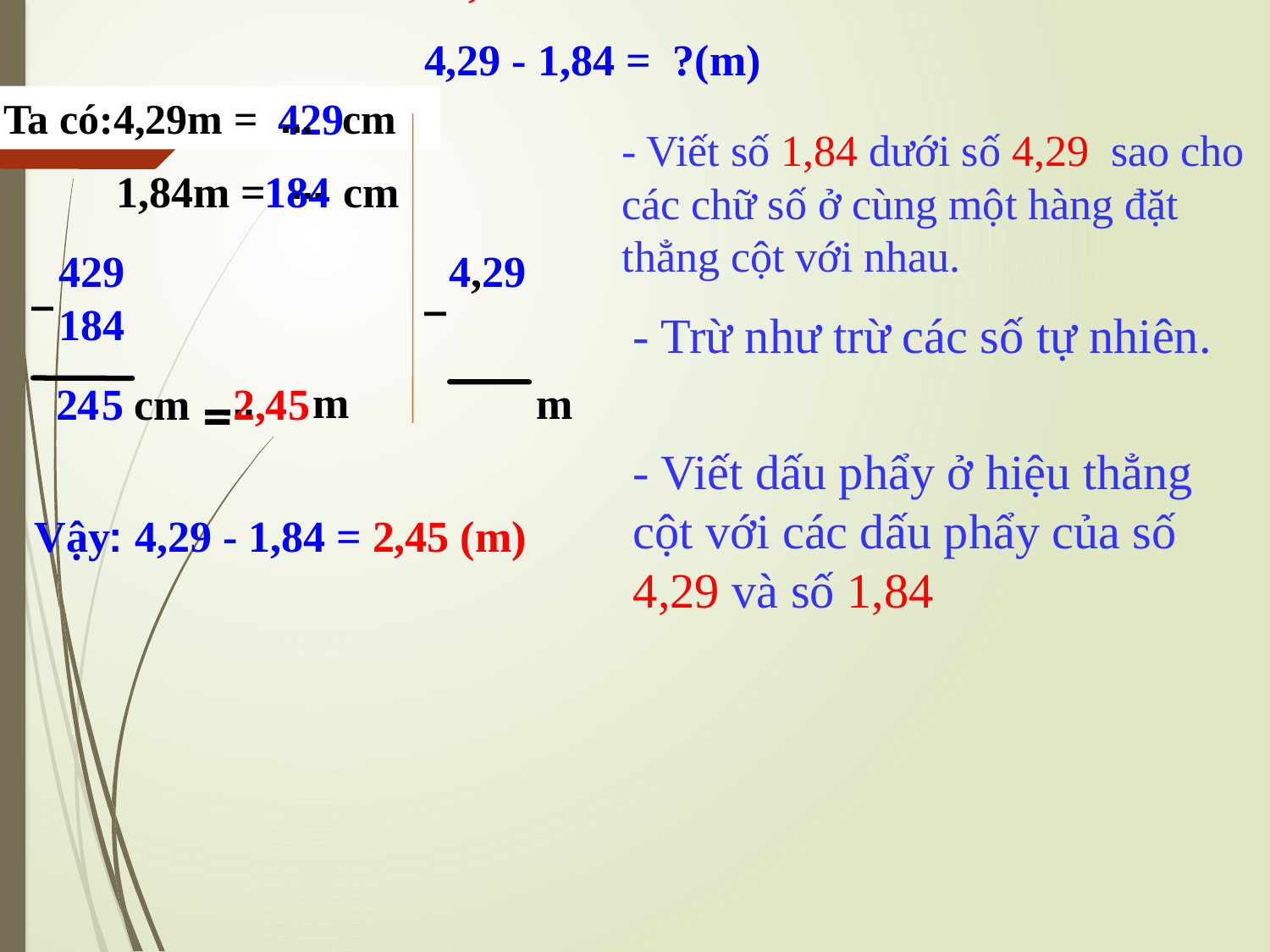

1
,
8
4
5
2
,
4
4,29 - 1,84 =  ?(m)
…
 429
Ta có:4,29m =        cm
- Viết số 1,84 dưới số 4,29  sao cho các chữ số ở cùng một hàng đặt thẳng cột với nhau.
…
1,84m =       cm
184
429
184
4,29
 _
_
- Trừ như trừ các số tự nhiên.

 m
…
m
cm
2,45
2
4
5
=
- Viết dấu phẩy ở hiệu thẳng cột với các dấu phẩy của số 4,29 và số 1,84
Vậy: 4,29 - 1,84 = 2,45 (m)